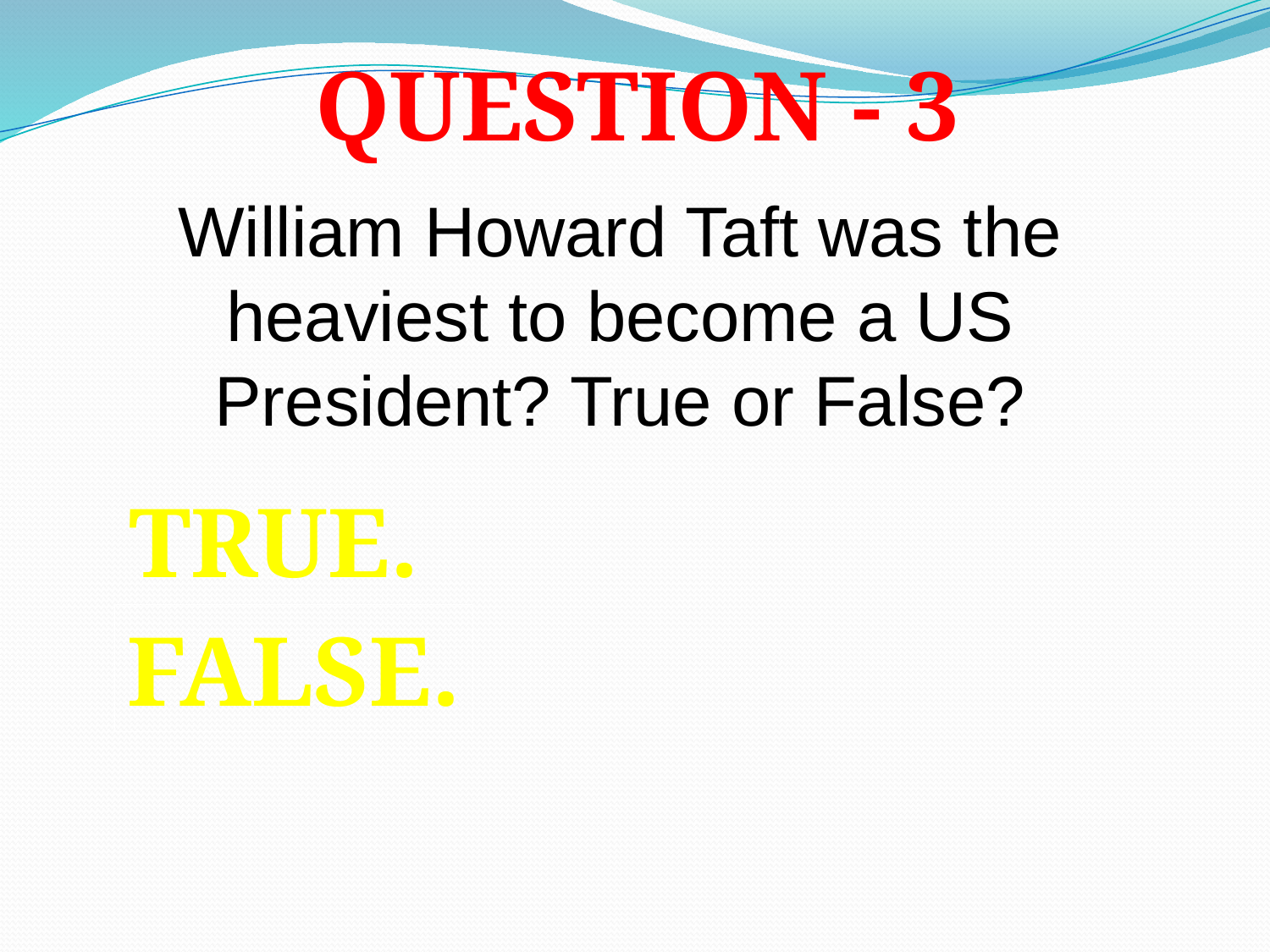

QUESTION - 3
William Howard Taft was the heaviest to become a US President? True or False?
True.
False.